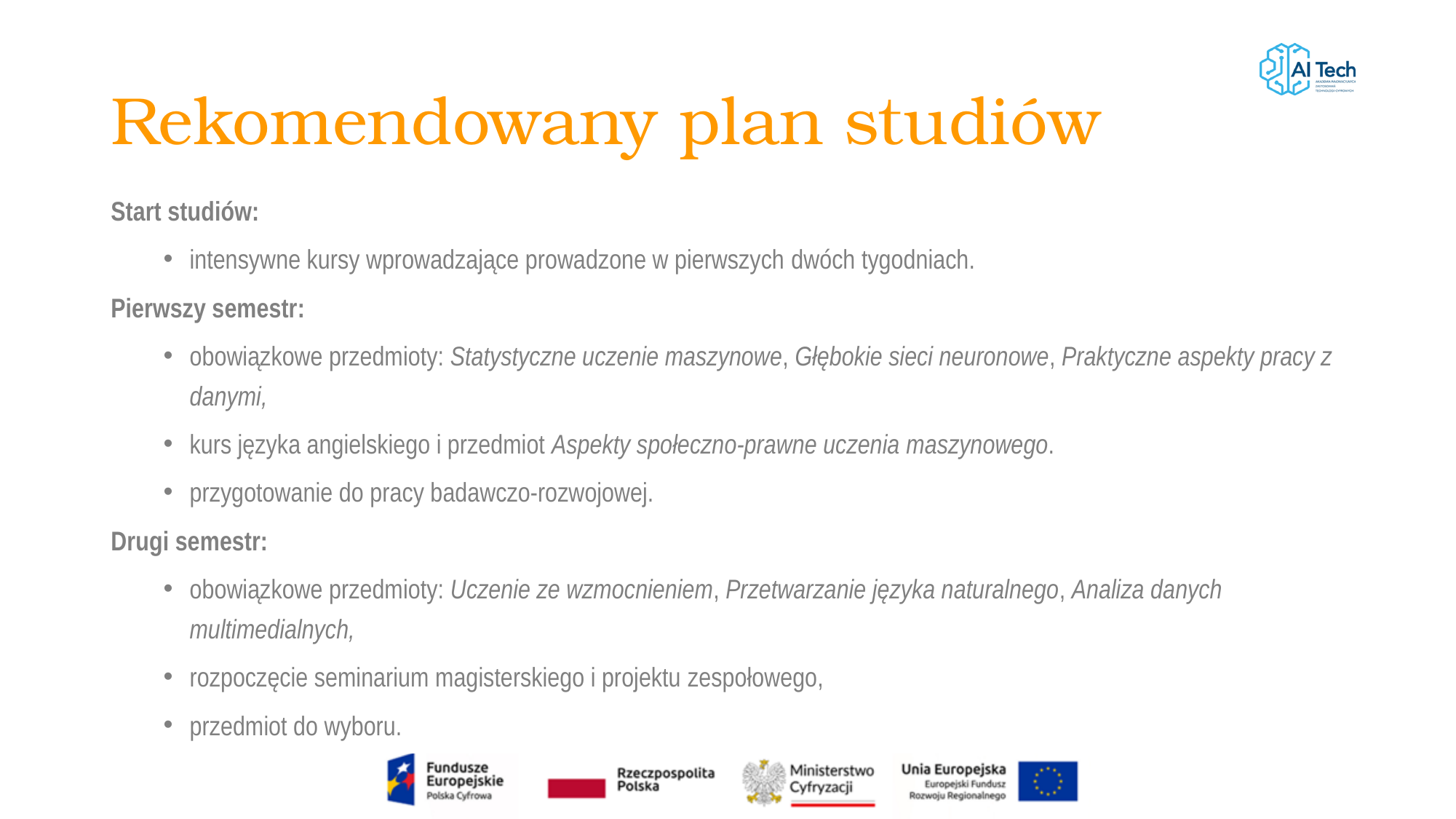

# Rekomendowany plan studiów
Start studiów:
intensywne kursy wprowadzające prowadzone w pierwszych dwóch tygodniach.
Pierwszy semestr:
obowiązkowe przedmioty: Statystyczne uczenie maszynowe, Głębokie sieci neuronowe, Praktyczne aspekty pracy z danymi,
kurs języka angielskiego i przedmiot Aspekty społeczno-prawne uczenia maszynowego.
przygotowanie do pracy badawczo-rozwojowej.
Drugi semestr:
obowiązkowe przedmioty: Uczenie ze wzmocnieniem, Przetwarzanie języka naturalnego, Analiza danych multimedialnych,
rozpoczęcie seminarium magisterskiego i projektu zespołowego,
przedmiot do wyboru.